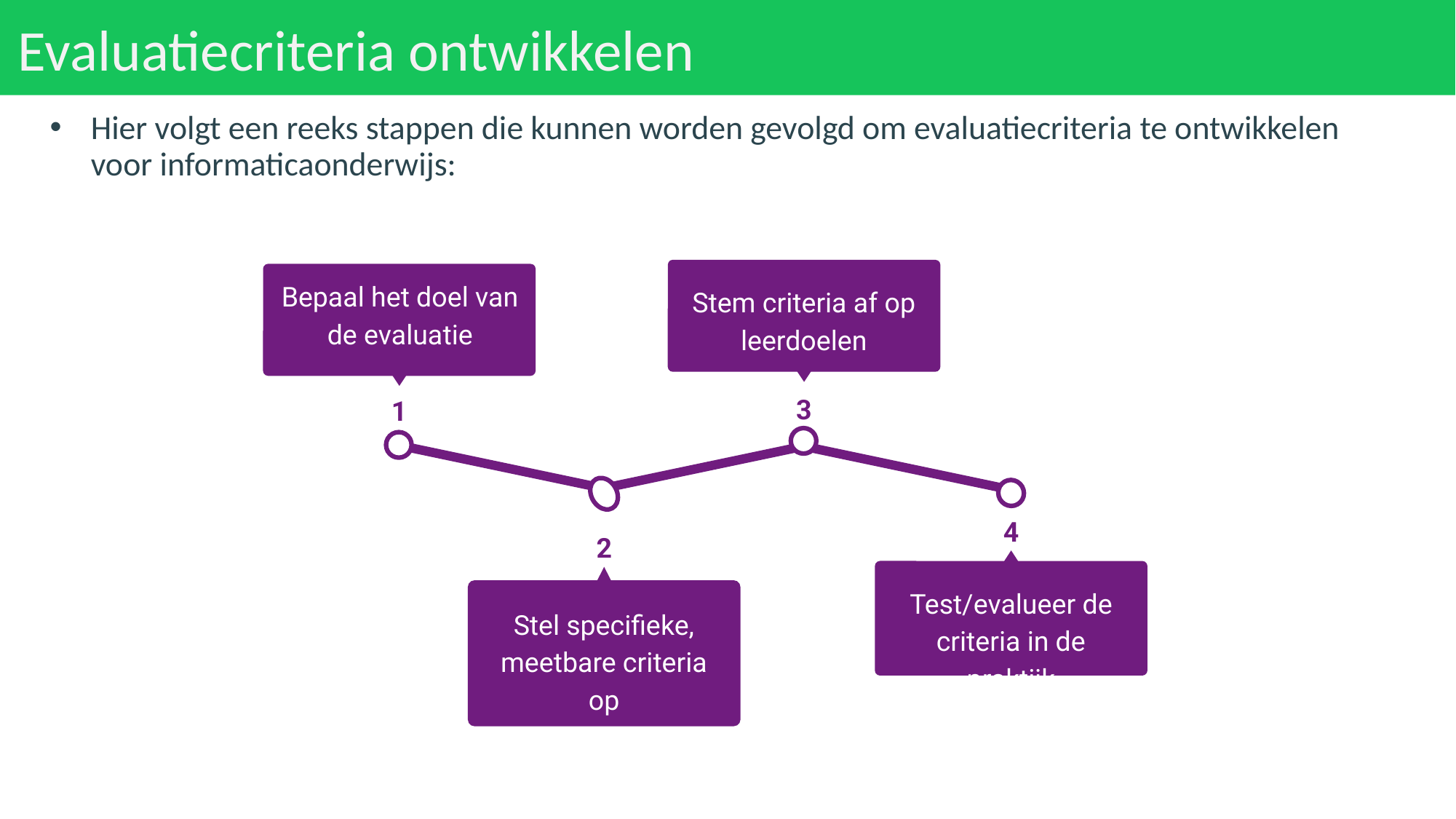

# Evaluatiecriteria ontwikkelen
Hier volgt een reeks stappen die kunnen worden gevolgd om evaluatiecriteria te ontwikkelen
voor informaticaonderwijs:

Stem criteria af op leerdoelen

3

Bepaal het doel van de evaluatie

1

2

Stel specifieke, meetbare criteria op

4

Test/evalueer de criteria in de praktijk